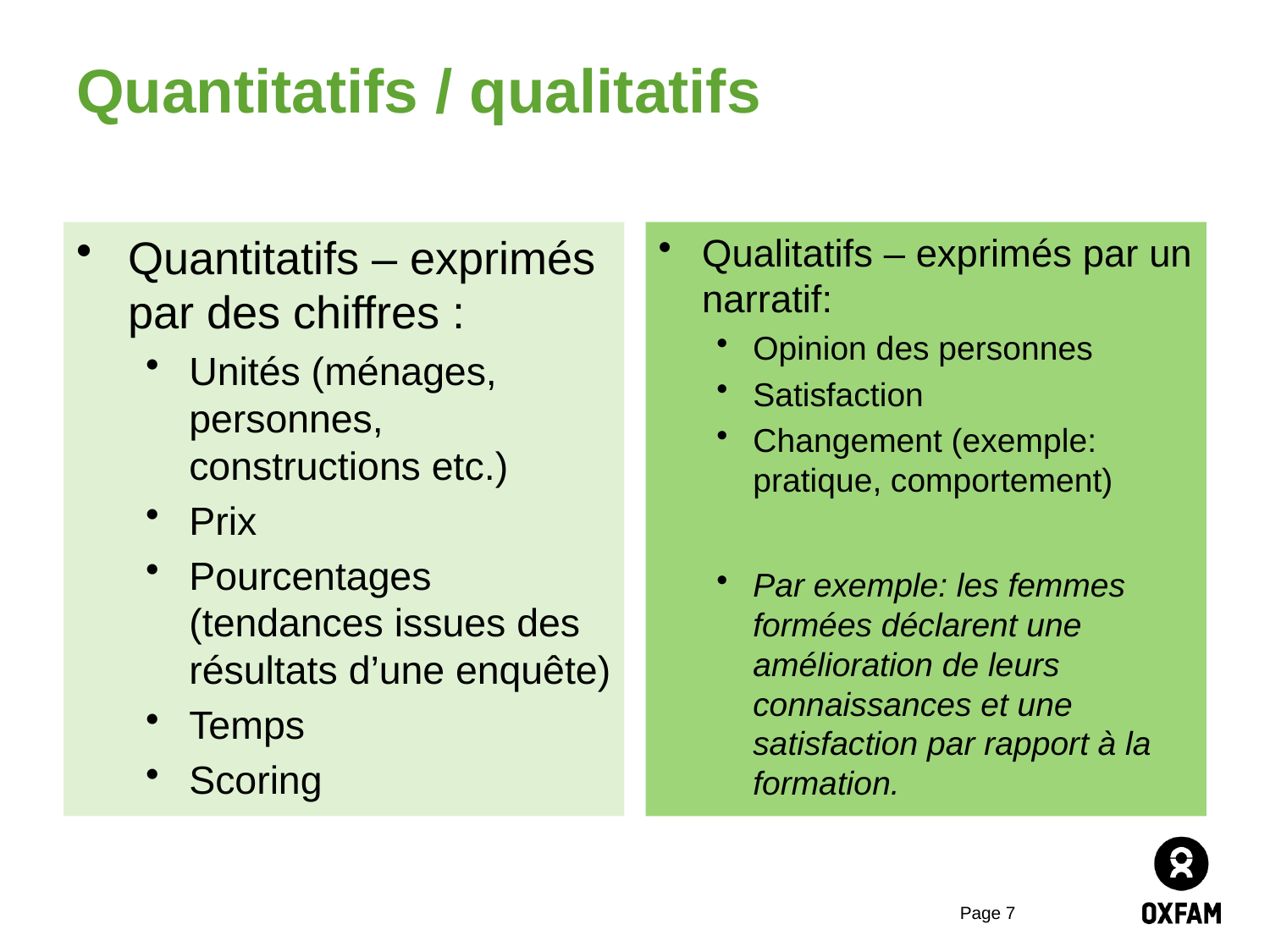

# Quantitatifs / qualitatifs
Quantitatifs – exprimés par des chiffres :
Unités (ménages, personnes, constructions etc.)
Prix
Pourcentages (tendances issues des résultats d’une enquête)
Temps
Scoring
Qualitatifs – exprimés par un narratif:
Opinion des personnes
Satisfaction
Changement (exemple: pratique, comportement)

Par exemple: les femmes formées déclarent une amélioration de leurs connaissances et une satisfaction par rapport à la formation.